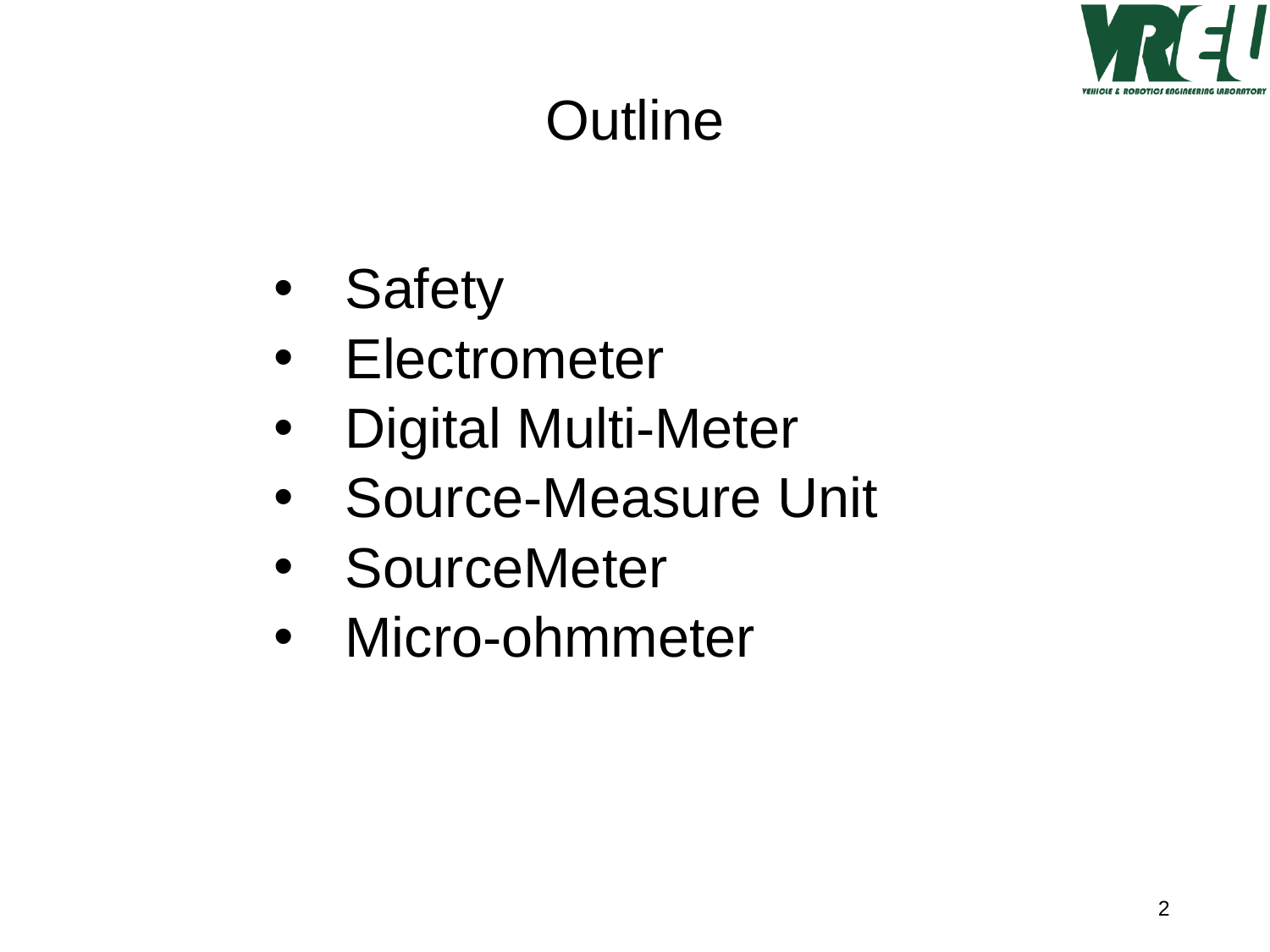

Outline
Safety
Electrometer
Digital Multi-Meter
Source-Measure Unit
SourceMeter
Micro-ohmmeter

2